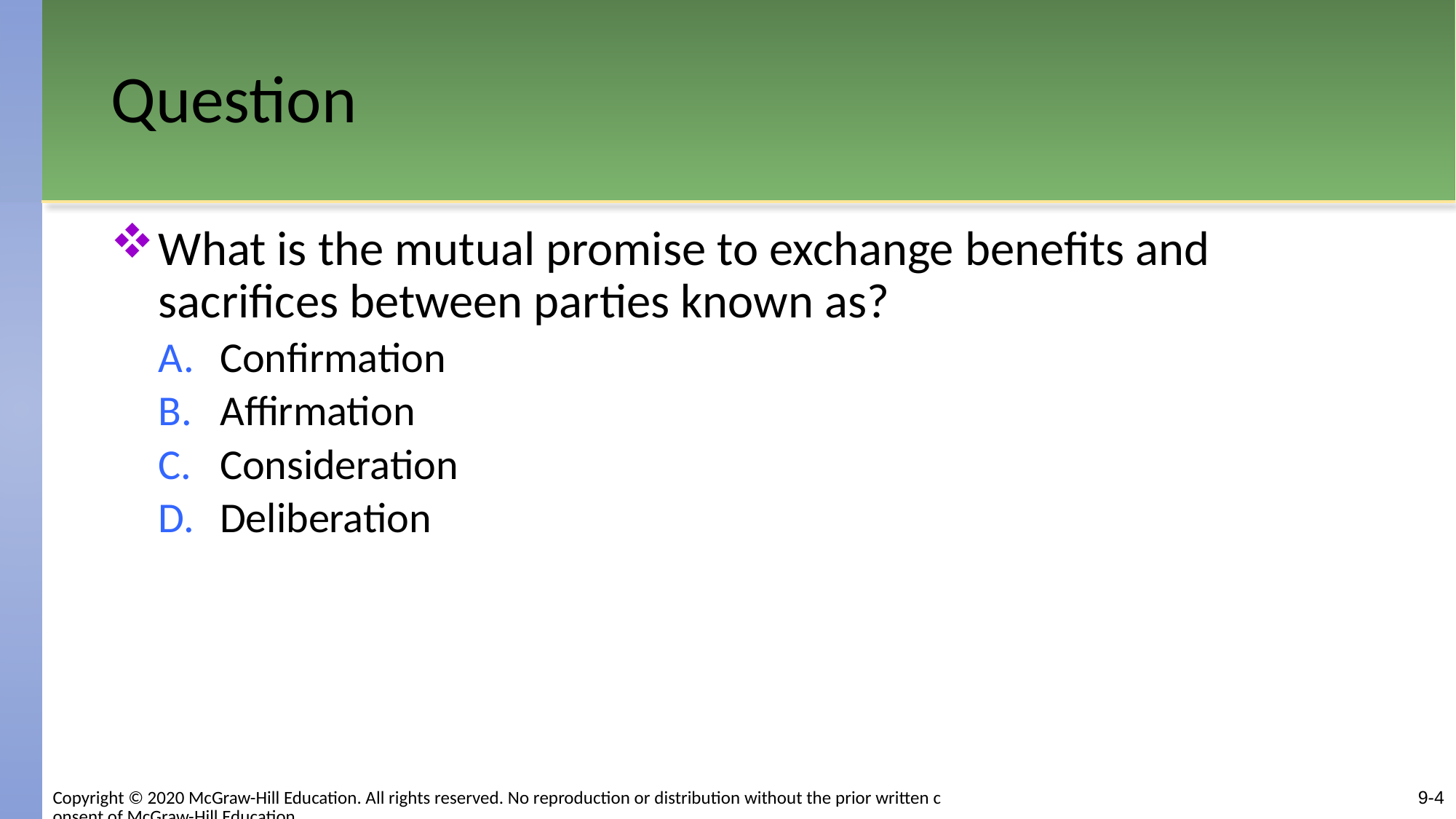

# Question
What is the mutual promise to exchange benefits and sacrifices between parties known as?
Confirmation
Affirmation
Consideration
Deliberation
9-4
Copyright © 2020 McGraw-Hill Education. All rights reserved. No reproduction or distribution without the prior written consent of McGraw-Hill Education.